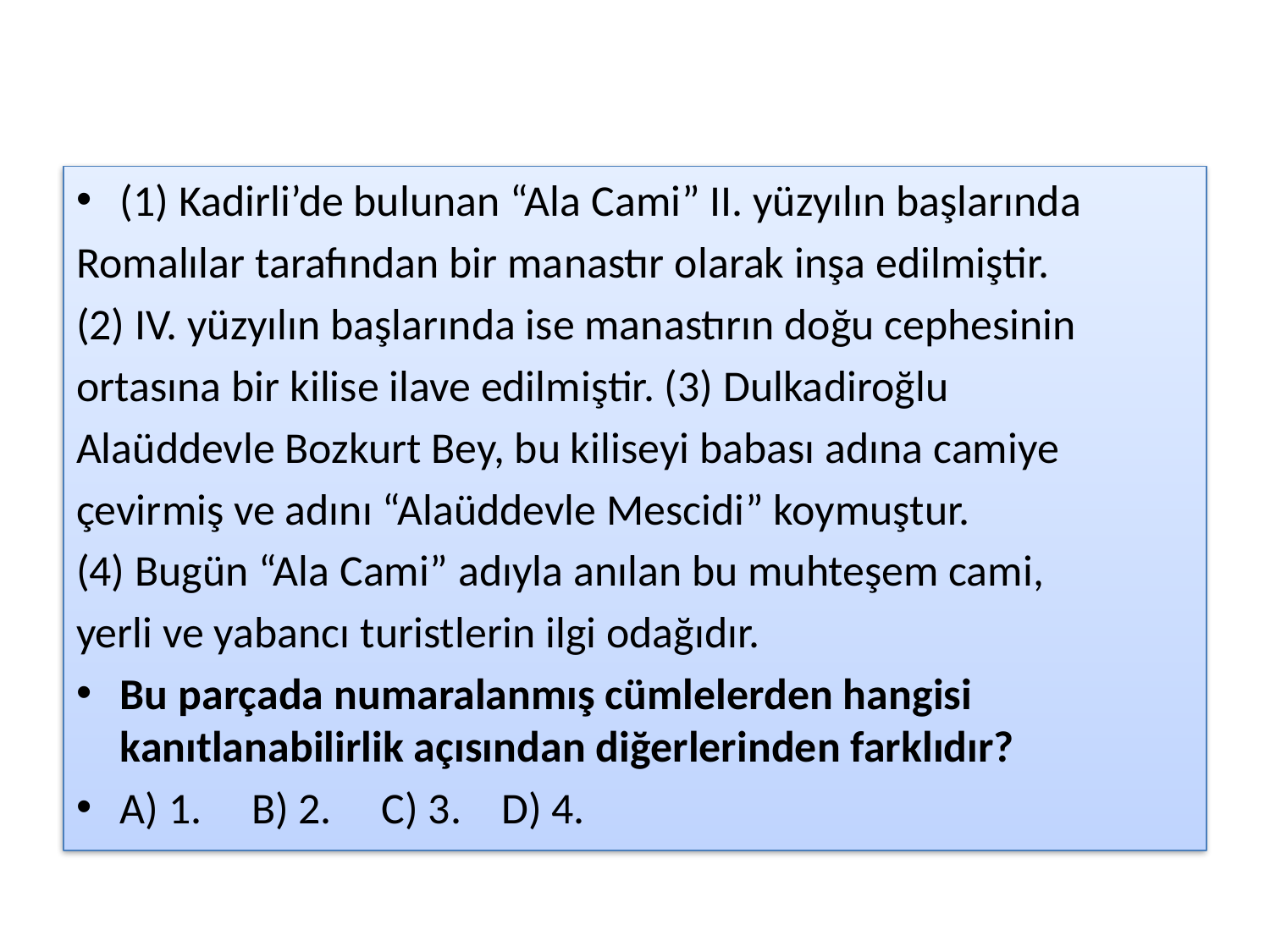

#
(1) Kadirli’de bulunan “Ala Cami” II. yüzyılın başlarında
Romalılar tarafından bir manastır olarak inşa edilmiştir.
(2) IV. yüzyılın başlarında ise manastırın doğu cephesinin
ortasına bir kilise ilave edilmiştir. (3) Dulkadiroğlu
Alaüddevle Bozkurt Bey, bu kiliseyi babası adına camiye
çevirmiş ve adını “Alaüddevle Mescidi” koymuştur.
(4) Bugün “Ala Cami” adıyla anılan bu muhteşem cami,
yerli ve yabancı turistlerin ilgi odağıdır.
Bu parçada numaralanmış cümlelerden hangisi kanıtlanabilirlik açısından diğerlerinden farklıdır?
A) 1.     B) 2.     C) 3.    D) 4.